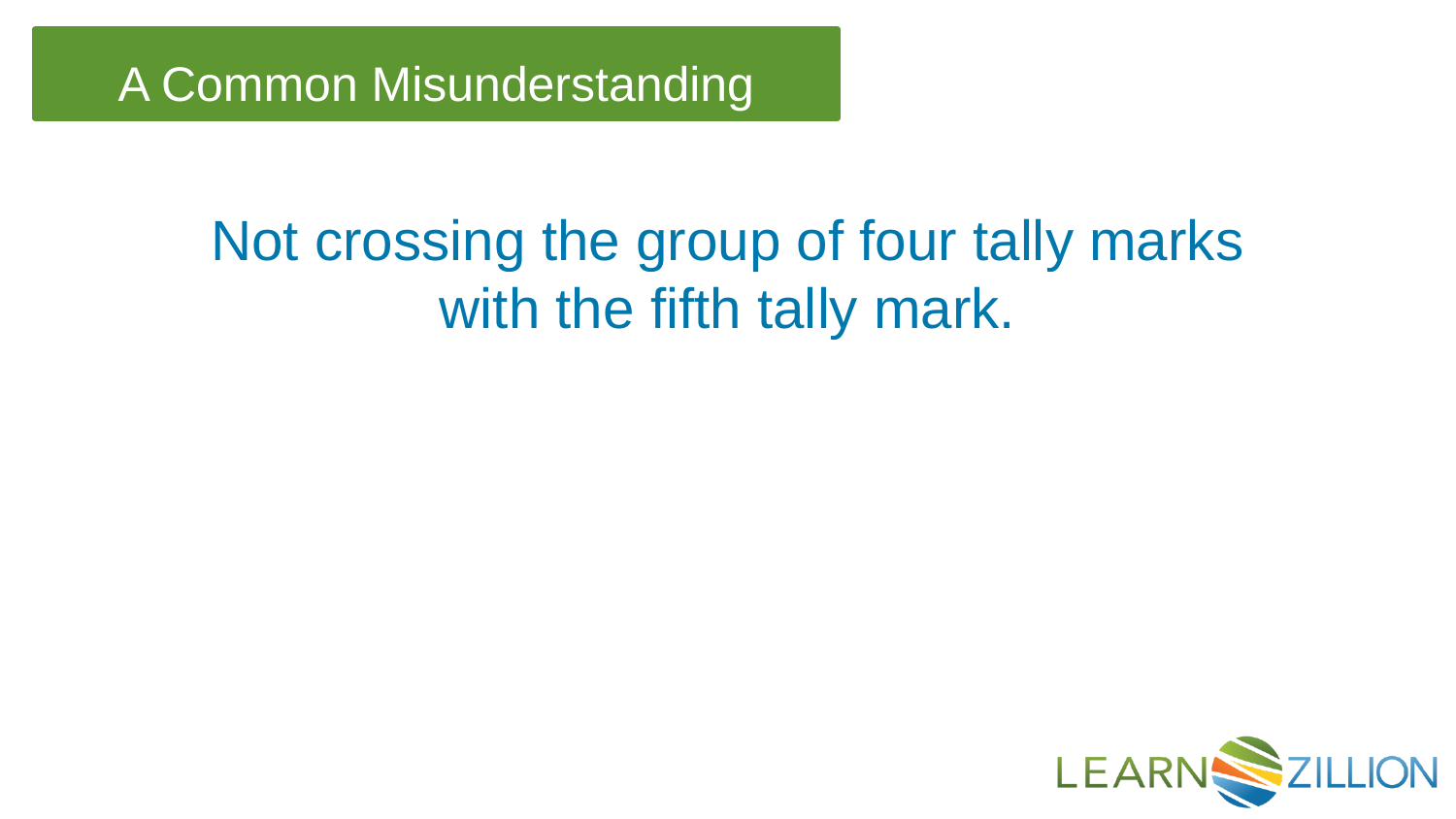

Not crossing the group of four tally marks with the fifth tally mark.